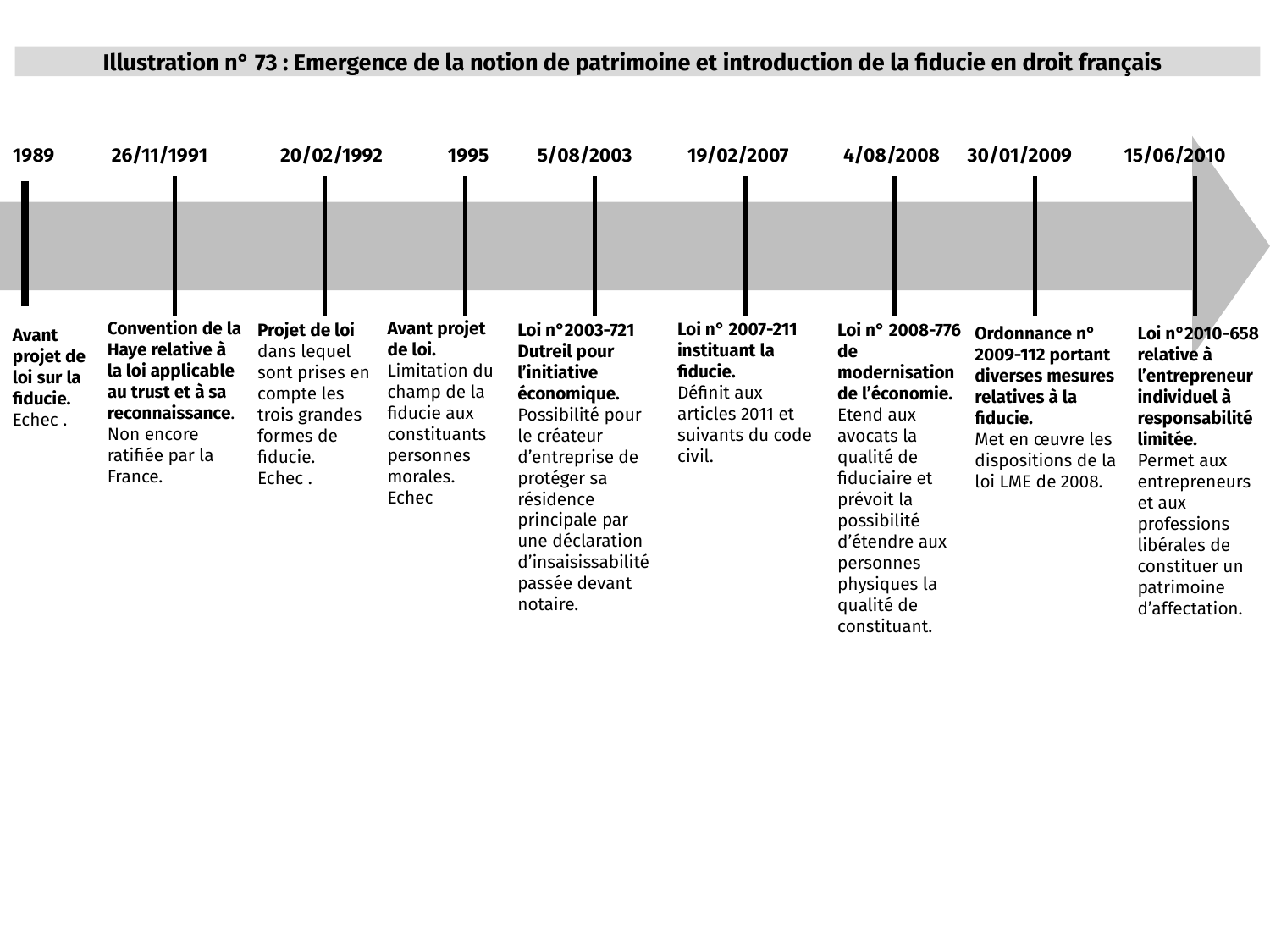

Illustration n° 73 : Emergence de la notion de patrimoine et introduction de la fiducie en droit français

5/08/2003
19/02/2007
4/08/2008
1989
26/11/1991
20/02/1992
1995
30/01/2009
15/06/2010
Convention de la Haye relative à la loi applicable au trust et à sa reconnaissance.
Non encore ratifiée par la France.
Avant projet de loi.
Limitation du champ de la fiducie aux constituants personnes morales.
Echec
Loi n° 2007-211 instituant la fiducie.
Définit aux articles 2011 et suivants du code civil.
Loi n°2003-721 Dutreil pour l’initiative économique.
Possibilité pour le créateur d’entreprise de protéger sa résidence principale par une déclaration d’insaisissabilité passée devant notaire.

Projet de loi dans lequel sont prises en compte les trois grandes formes de fiducie.
Echec .
Loi n° 2008-776 de modernisation de l’économie.
Etend aux avocats la qualité de fiduciaire et prévoit la possibilité d’étendre aux personnes physiques la qualité de constituant.
Ordonnance n° 2009-112 portant diverses mesures relatives à la fiducie.
Met en œuvre les dispositions de la loi LME de 2008.
Loi n°2010-658 relative à l’entrepreneur individuel à responsabilité limitée.
Permet aux entrepreneurs et aux professions libérales de constituer un patrimoine d’affectation.
Avant projet de loi sur la fiducie.
Echec .